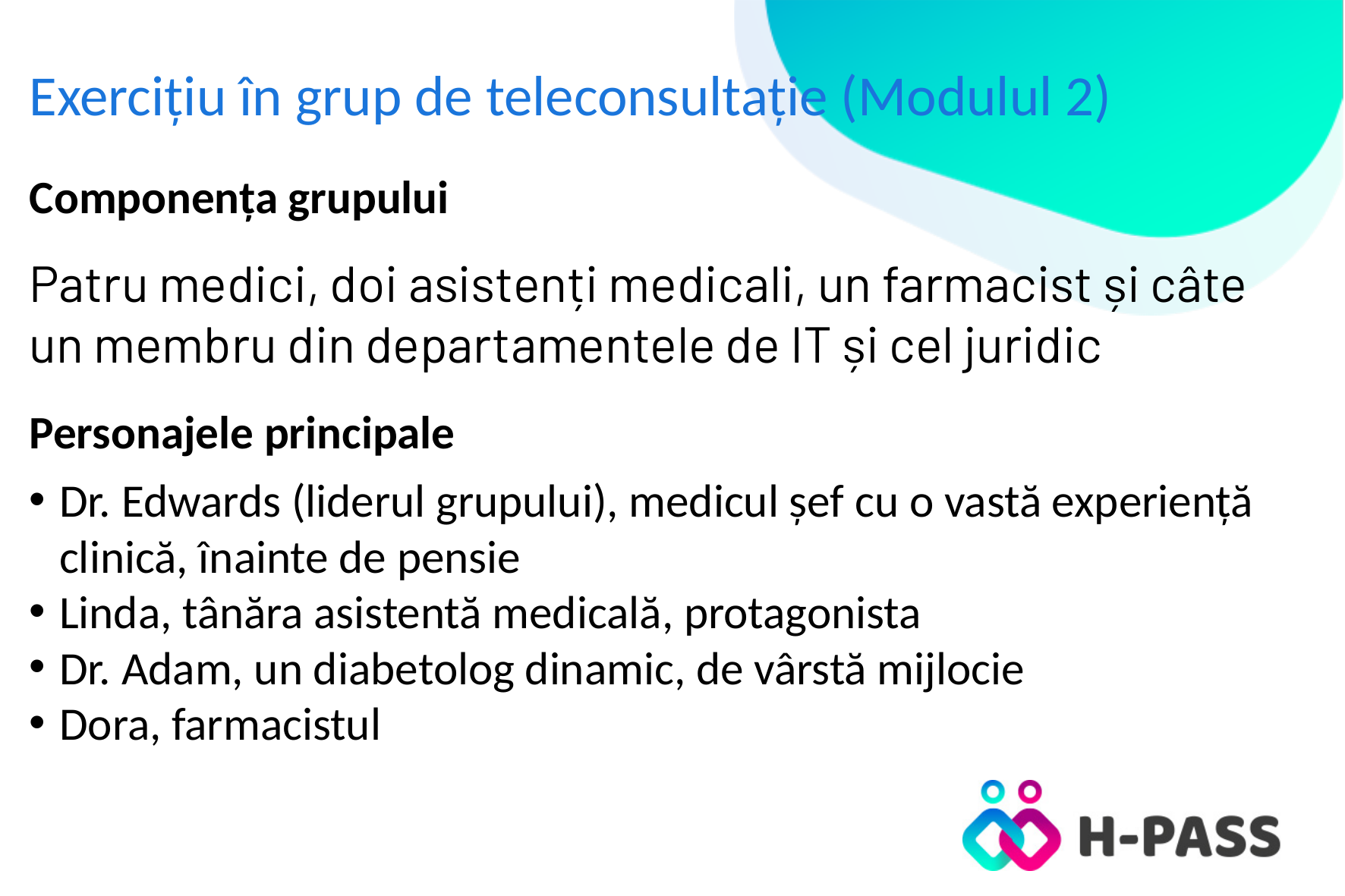

# Exercițiu în grup de teleconsultație (Modulul 2)
Componența grupului
Patru medici, doi asistenți medicali, un farmacist și câte un membru din departamentele de IT și cel juridic
Personajele principale
Dr. Edwards (liderul grupului), medicul șef cu o vastă experiență clinică, înainte de pensie
Linda, tânăra asistentă medicală, protagonista
Dr. Adam, un diabetolog dinamic, de vârstă mijlocie
Dora, farmacistul